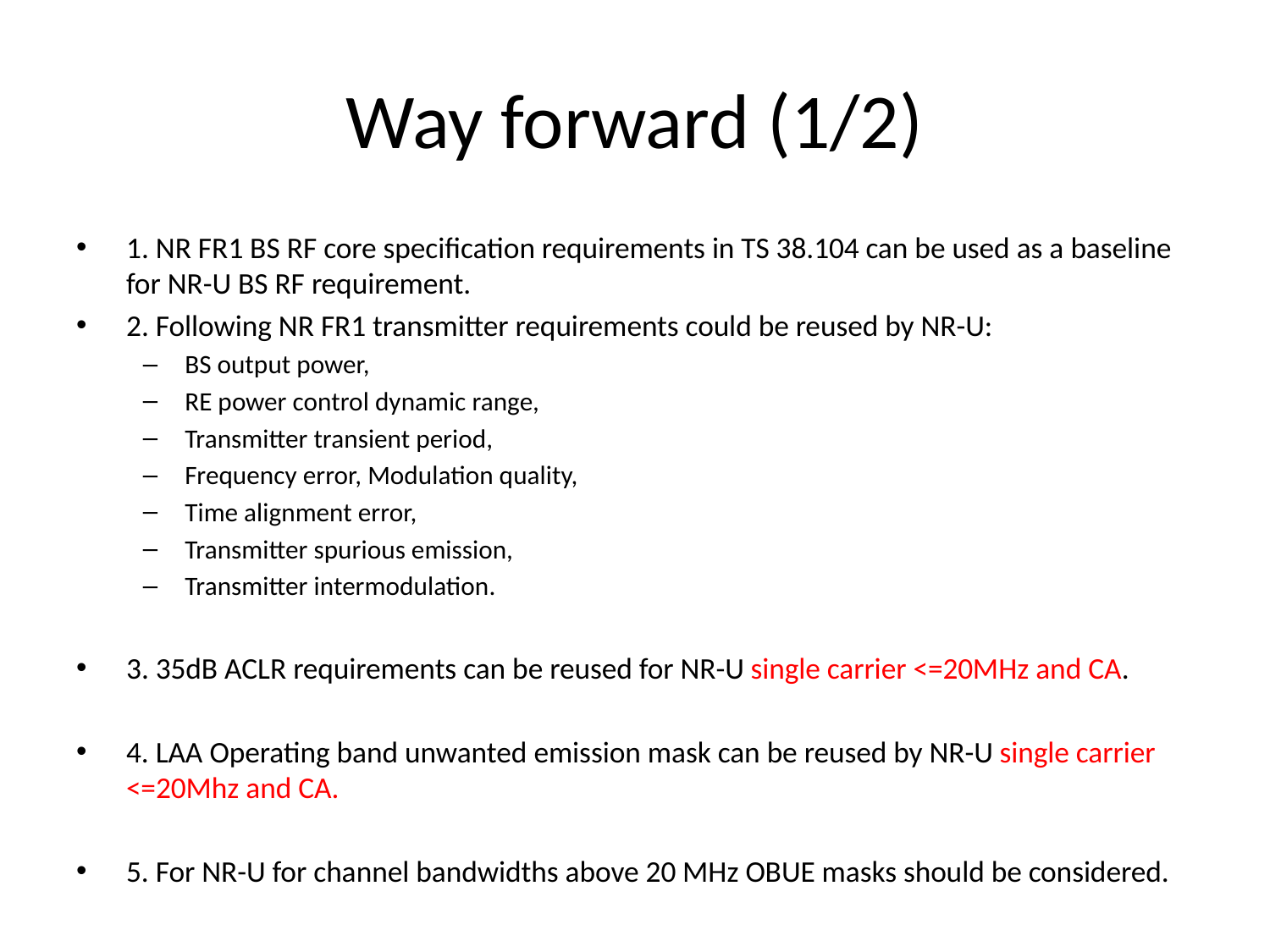

# Way forward (1/2)
1. NR FR1 BS RF core specification requirements in TS 38.104 can be used as a baseline for NR-U BS RF requirement.
2. Following NR FR1 transmitter requirements could be reused by NR-U:
BS output power,
RE power control dynamic range,
Transmitter transient period,
Frequency error, Modulation quality,
Time alignment error,
Transmitter spurious emission,
Transmitter intermodulation.

3. 35dB ACLR requirements can be reused for NR-U single carrier <=20MHz and CA.

4. LAA Operating band unwanted emission mask can be reused by NR-U single carrier <=20Mhz and CA.

5. For NR-U for channel bandwidths above 20 MHz OBUE masks should be considered.